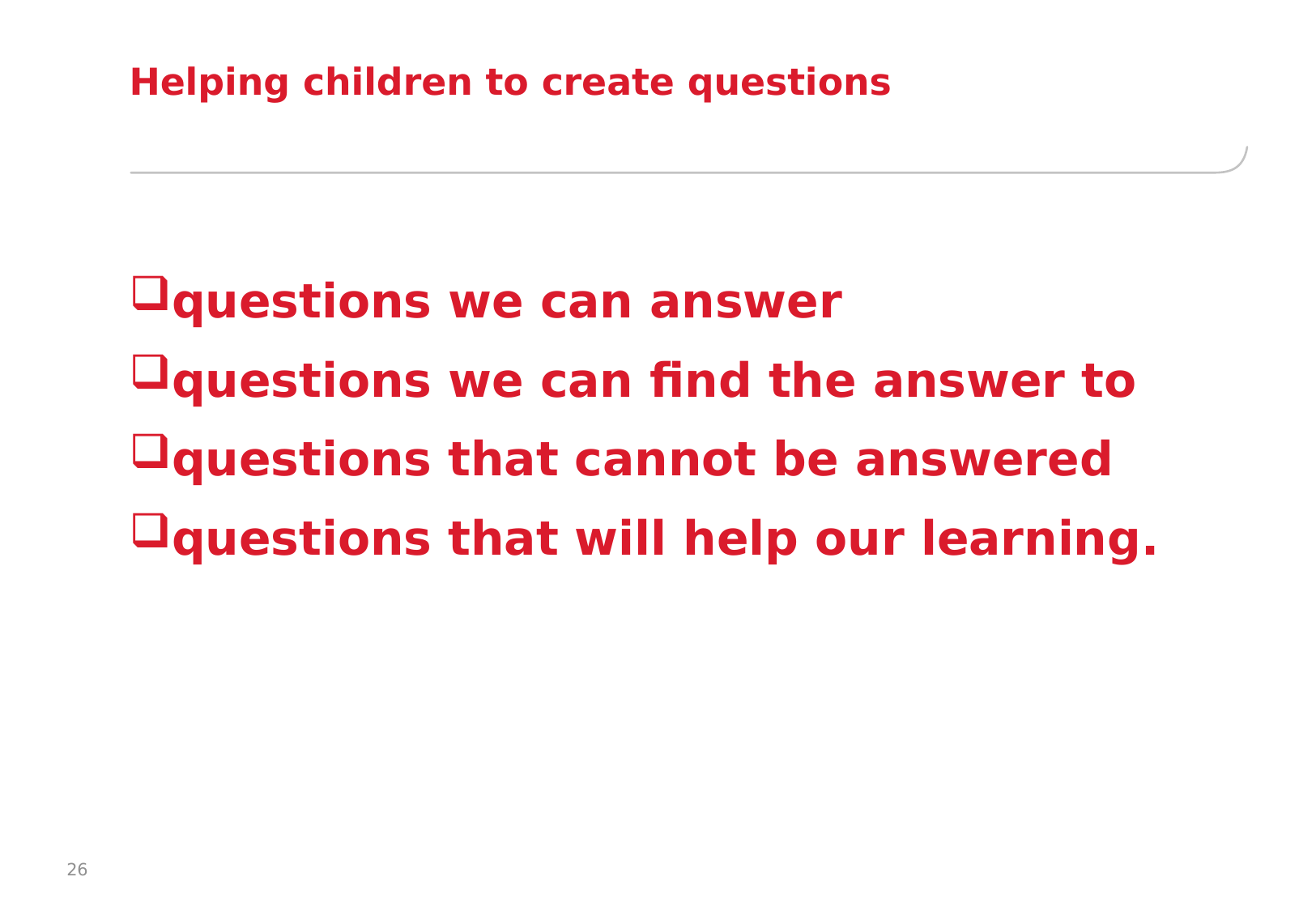

# Helping children to create questions
questions we can answer
questions we can find the answer to
questions that cannot be answered
questions that will help our learning.

26